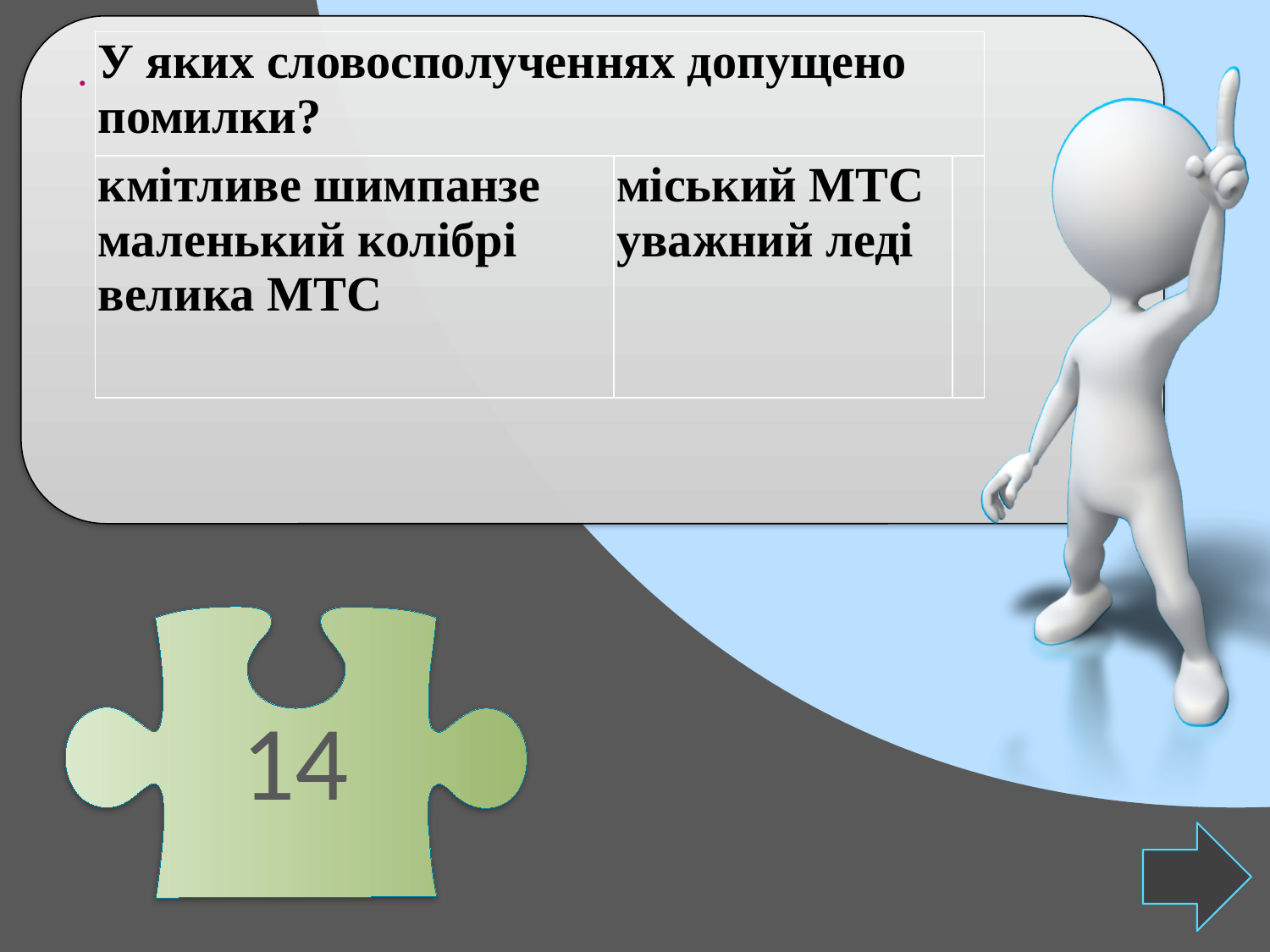

| У яких словосполученнях допущено помилки? |  |  |
| --- | --- | --- |
| кмітливе шимпанзе маленький колібрі велика МТС | міський МТС уважний леді |  |
.
14